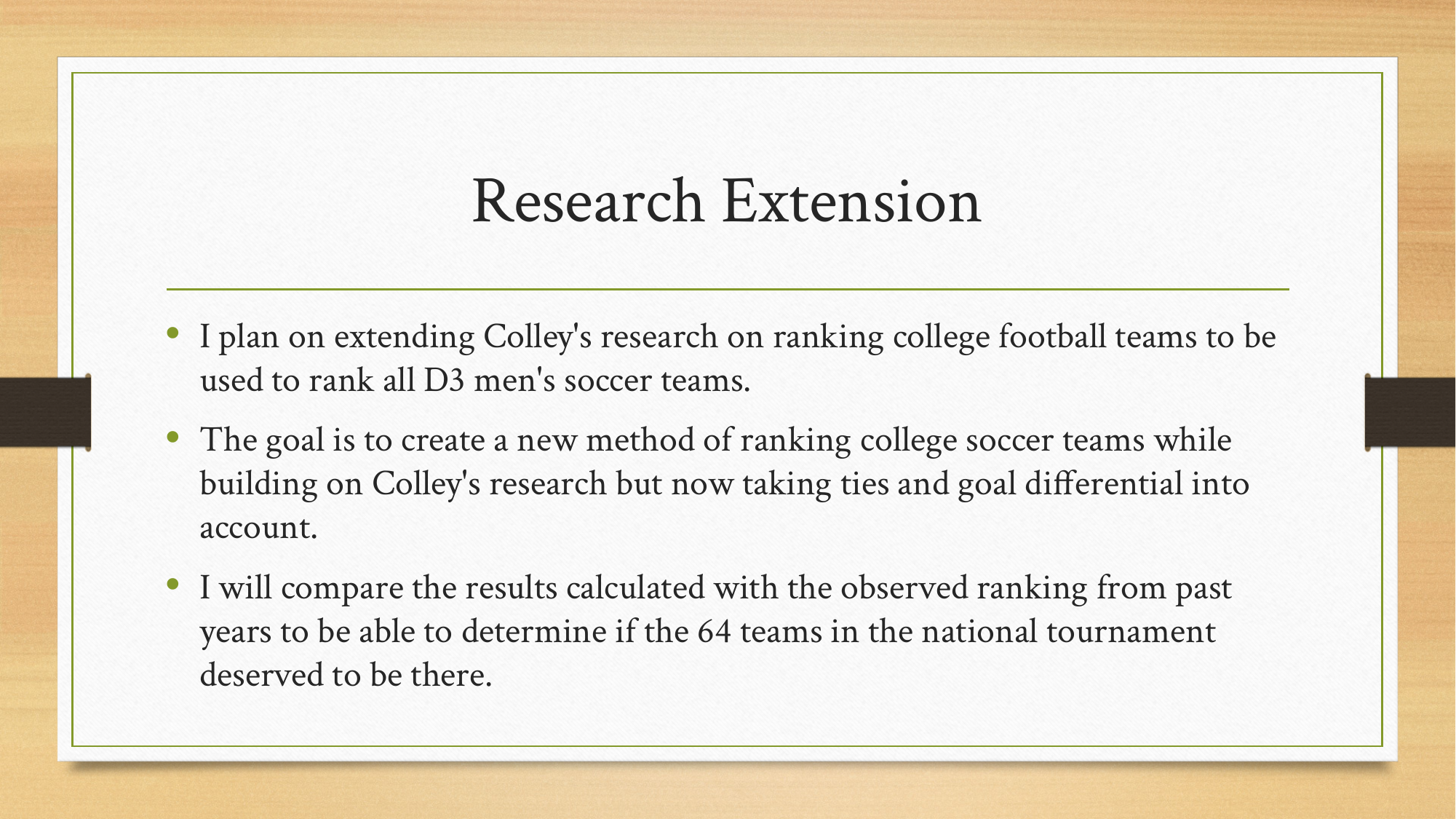

# Research Extension
I plan on extending Colley's research on ranking college football teams to be used to rank all D3 men's soccer teams.
The goal is to create a new method of ranking college soccer teams while building on Colley's research but now taking ties and goal differential into account.
I will compare the results calculated with the observed ranking from past years to be able to determine if the 64 teams in the national tournament deserved to be there.